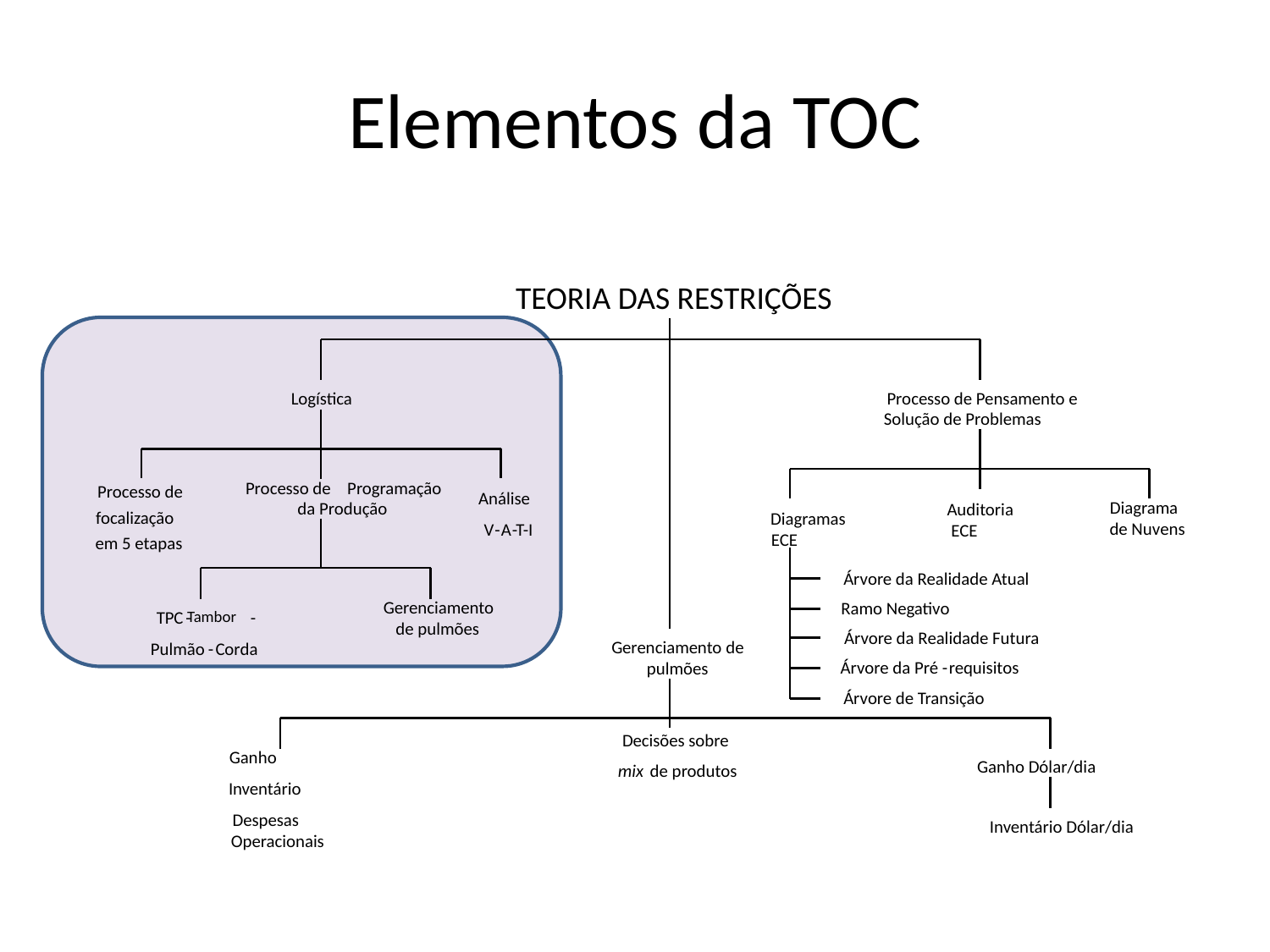

# Elementos da TOC

TEORIA DAS RESTRIÇÕES

Logística
Processo de Pensamento e
Solução de Problemas

Processo de
Programação
Processo de
Análise
Diagrama
da Produção
Auditoria
focalização
Diagramas
de Nuvens
V
-
A
-
T-I

ECE
ECE
em 5 etapas

Árvore da Realidade Atual

Gerenciamento
Ramo Negativo
TPC
-
Tambor
-

de pulmões
Árvore da Realidade Futura
Gerenciamento de

Pulmão
-
Corda
Árvore da Pré
-
requisitos
pulmões

Árvore de Transição

Decisões sobre
Ganho
Ganho Dólar/dia
mix
de produtos
Inventário

Despesas
Inventário Dólar/dia
Operacionais